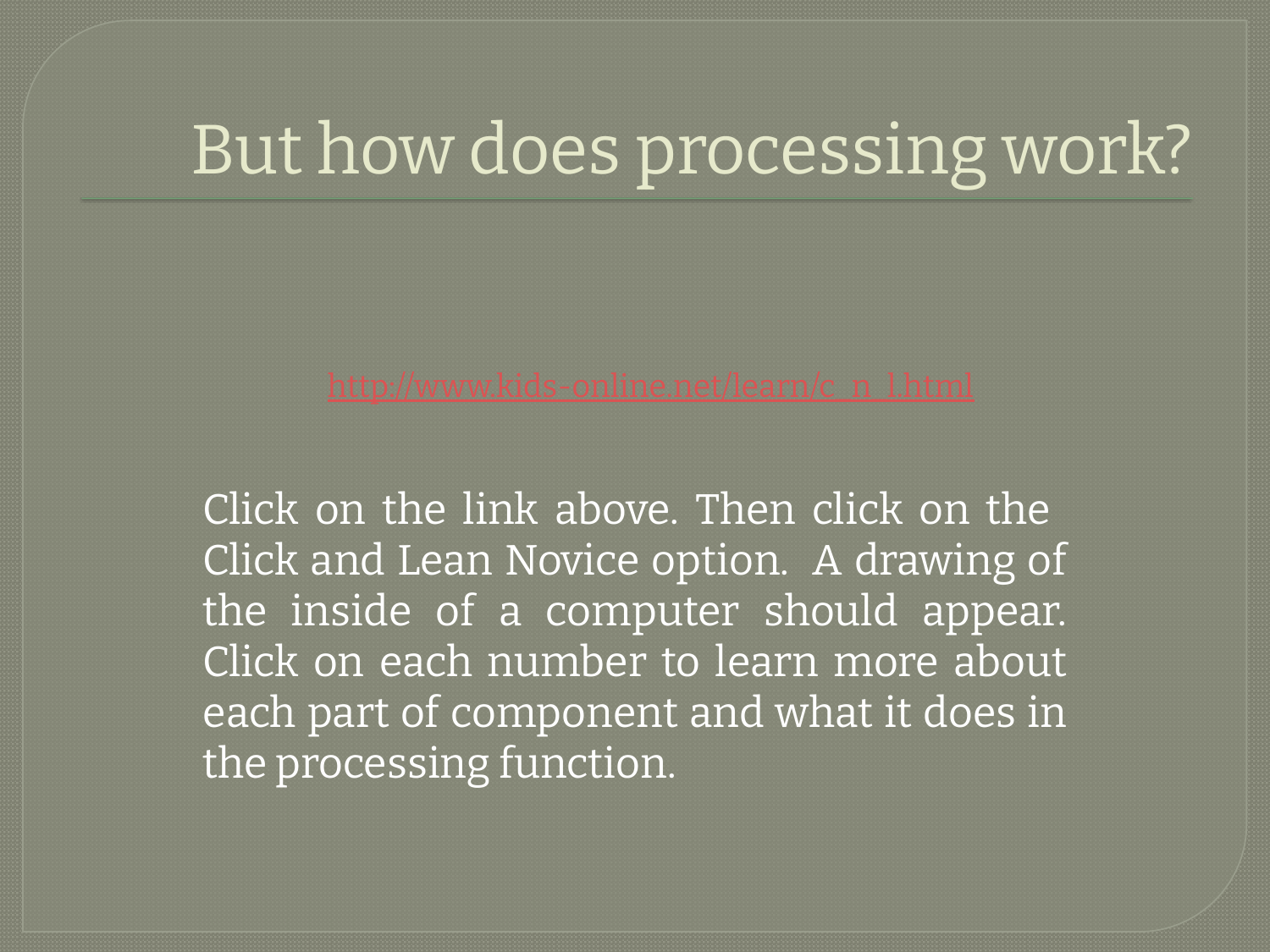

# But how does processing work?
http://www.kids-online.net/learn/c_n_l.html

Click on the link above. Then click on the  Click and Lean Novice option.  A drawing of the inside of a computer should appear. Click on each number to learn more about each part of component and what it does in the processing function.